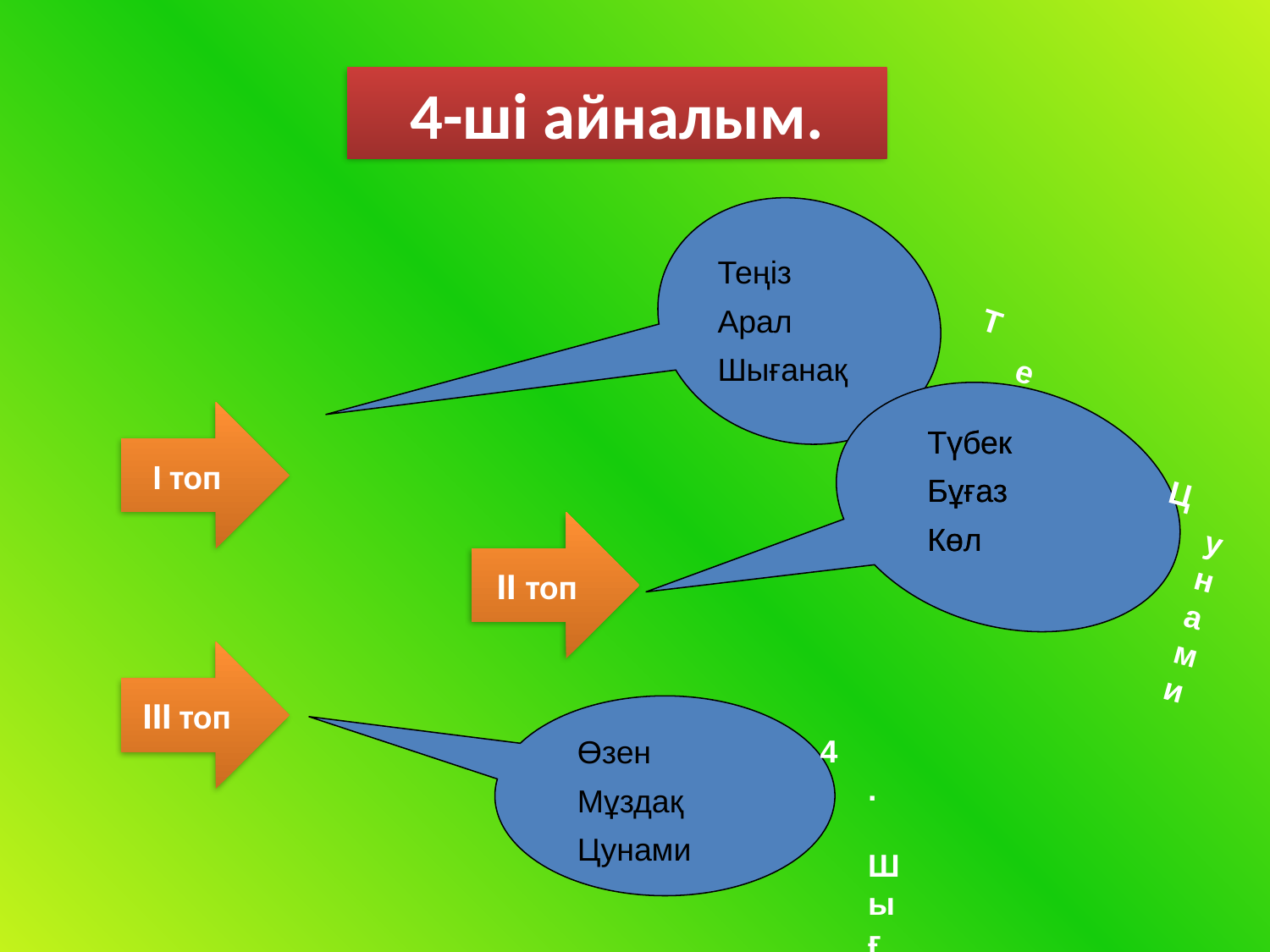

# 4-ші айналым.
Теңіз                          2 Өзен
3     Арал
Теңіз
Арал
Шығанақ
Цунами                    10Мұздық
11Айсберг

І топ
Түбек
Бұғаз
Көл
Түбек
Бұғаз
Көл

ІІ топ
ІІІ топ
4. Шығанақ
5.  Түбек                        6.Бұғаз
Өзен
Мұздақ
Цунами